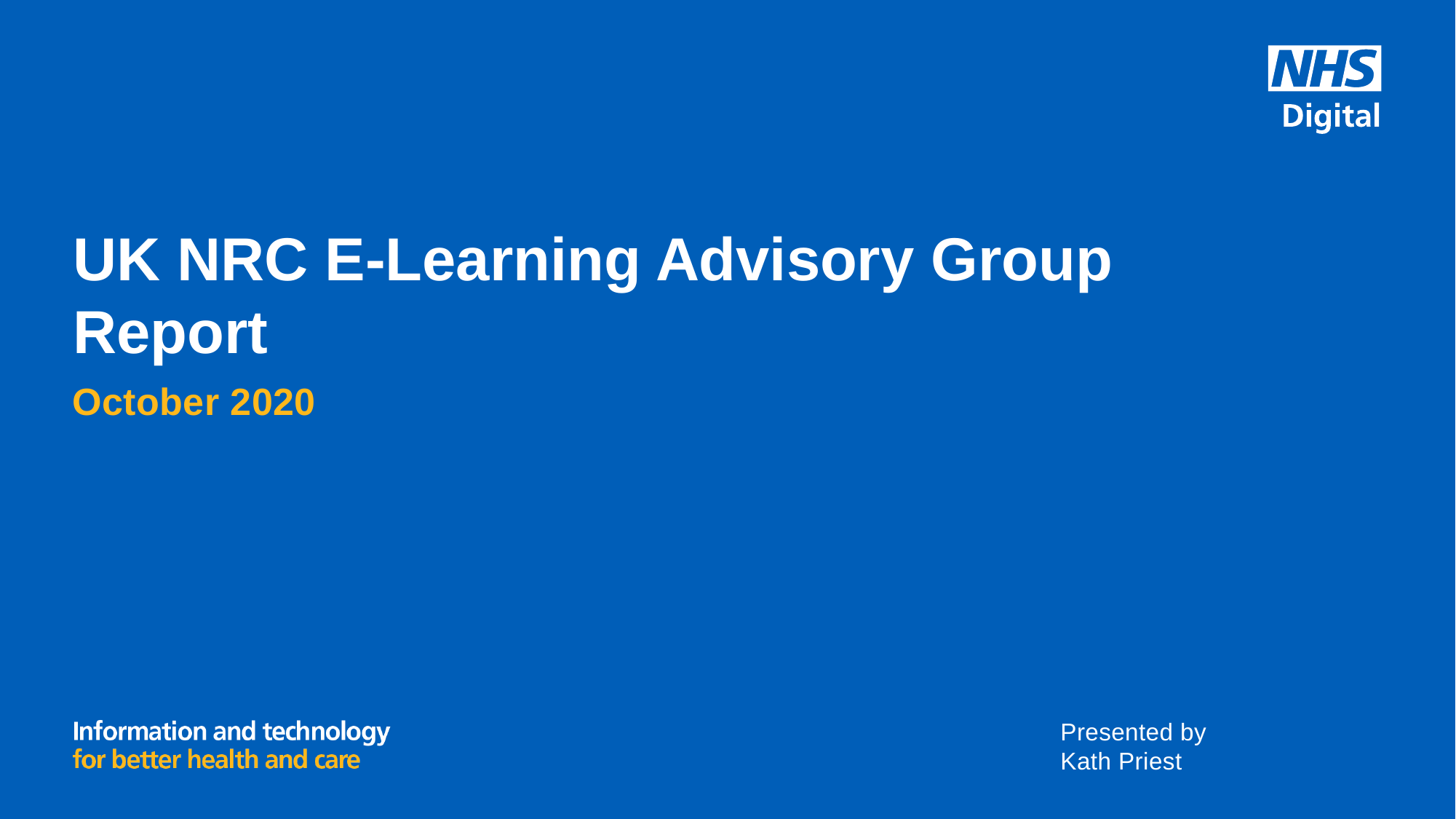

# UK NRC E-Learning Advisory Group Report
October 2020
Presented by
Kath Priest